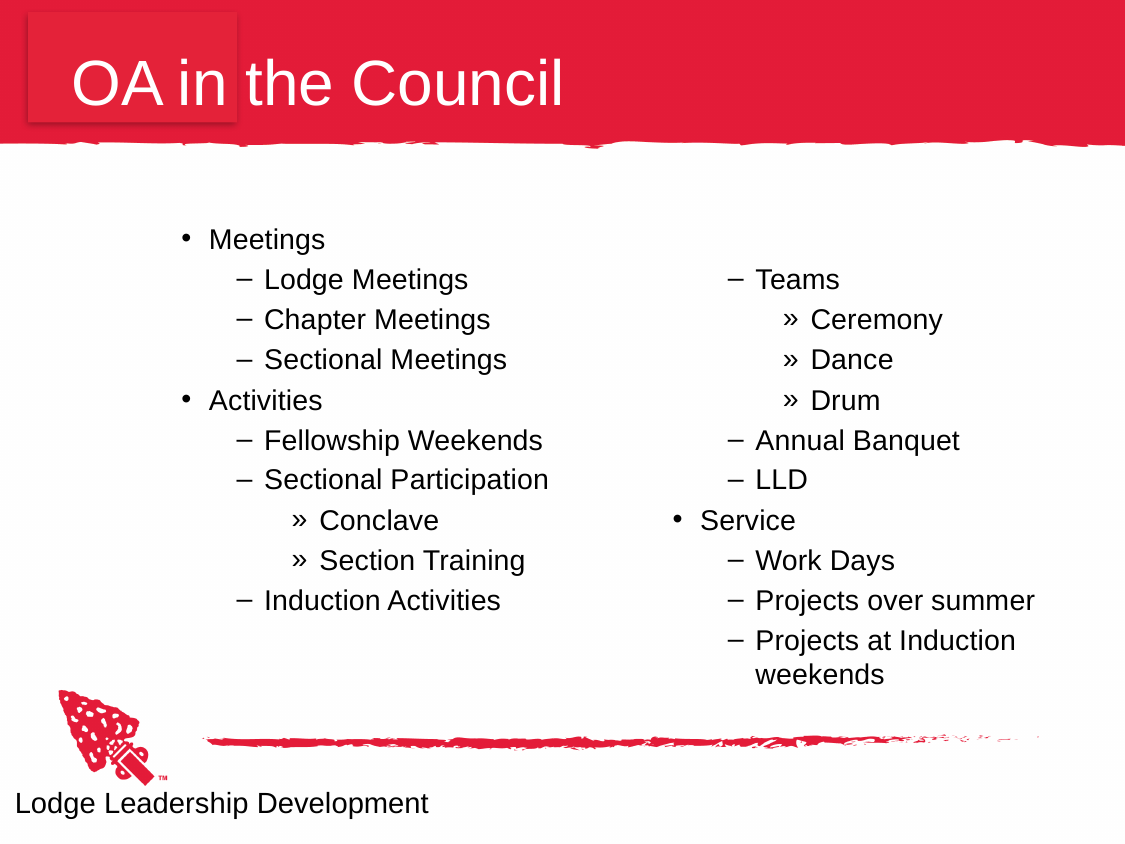

# OA in the Council
Meetings
Lodge Meetings
Chapter Meetings
Sectional Meetings
Activities
Fellowship Weekends
Sectional Participation
Conclave
Section Training
Induction Activities

Teams
Ceremony
Dance
Drum
Annual Banquet
LLD
Service
Work Days
Projects over summer
Projects at Induction weekends

Lodge Leadership Development